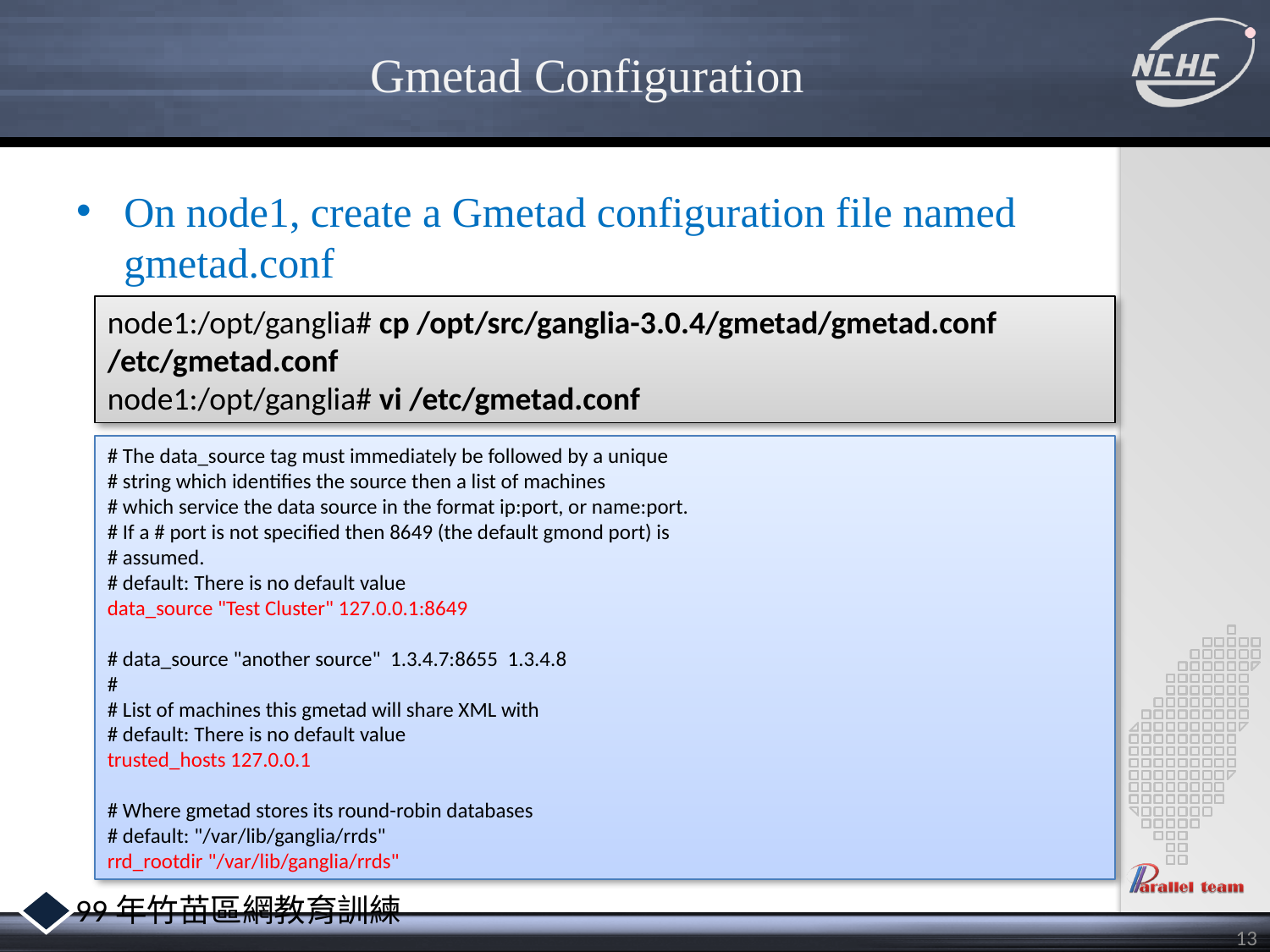

# Gmetad Configuration
On node1, create a Gmetad configuration file named gmetad.conf

node1:/opt/ganglia# cp /opt/src/ganglia-3.0.4/gmetad/gmetad.conf /etc/gmetad.conf
node1:/opt/ganglia# vi /etc/gmetad.conf
# The data_source tag must immediately be followed by a unique
# string which identifies the source then a list of machines
# which service the data source in the format ip:port, or name:port.
# If a # port is not specified then 8649 (the default gmond port) is
# assumed.
# default: There is no default value
data_source "Test Cluster" 127.0.0.1:8649

# data_source "another source"  1.3.4.7:8655  1.3.4.8
#
# List of machines this gmetad will share XML with
# default: There is no default value
trusted_hosts 127.0.0.1

# Where gmetad stores its round-robin databases
# default: "/var/lib/ganglia/rrds"
rrd_rootdir "/var/lib/ganglia/rrds"
13